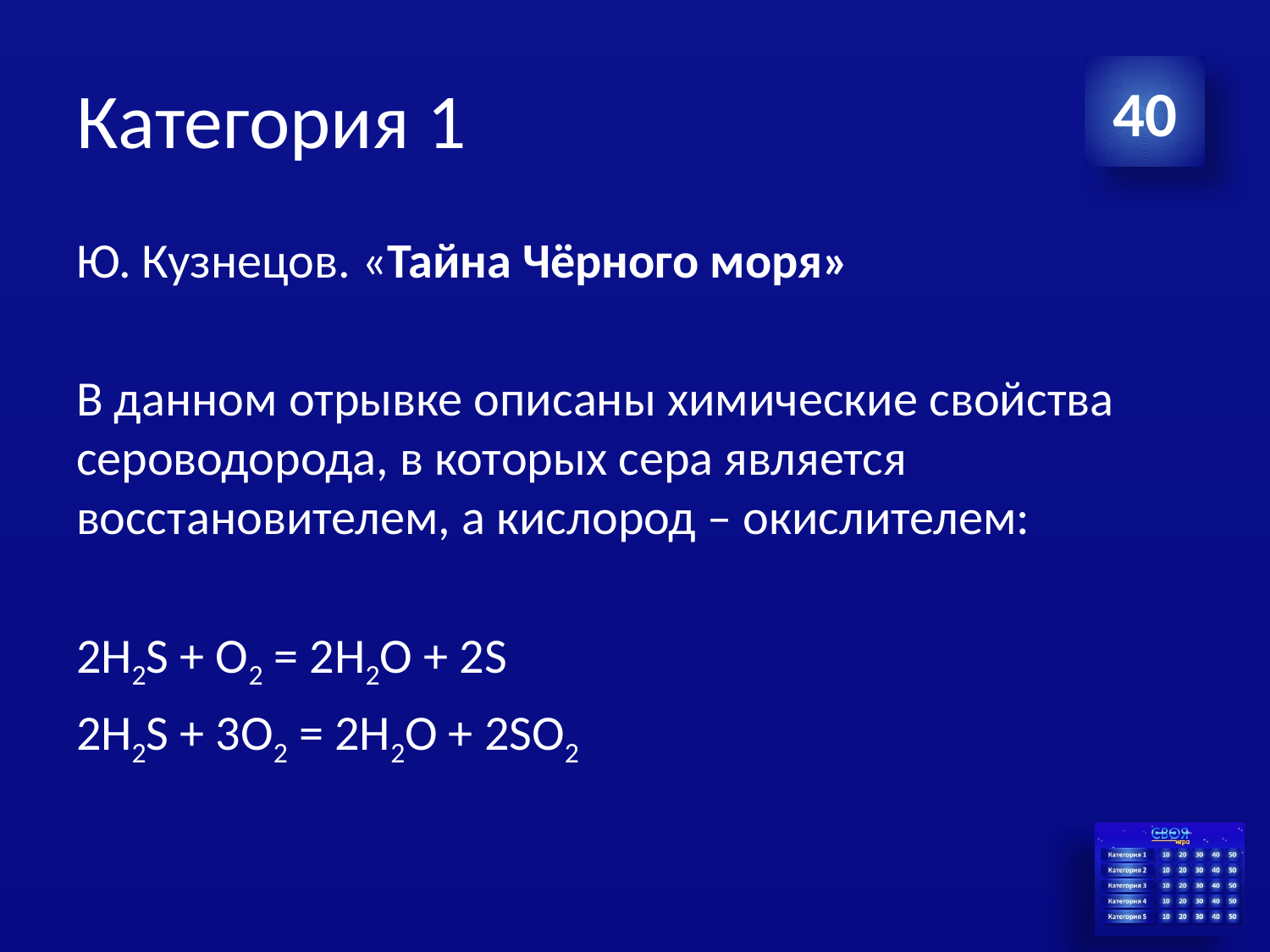

# Категория 1
40
Ю. Кузнецов. «Тайна Чёрного моря»

В данном отрывке описаны химические свойства сероводорода, в которых сера является восстановителем, а кислород – окислителем:

2H2S + O2 = 2H2O + 2S
2H2S + 3O2 = 2H2O + 2SO2